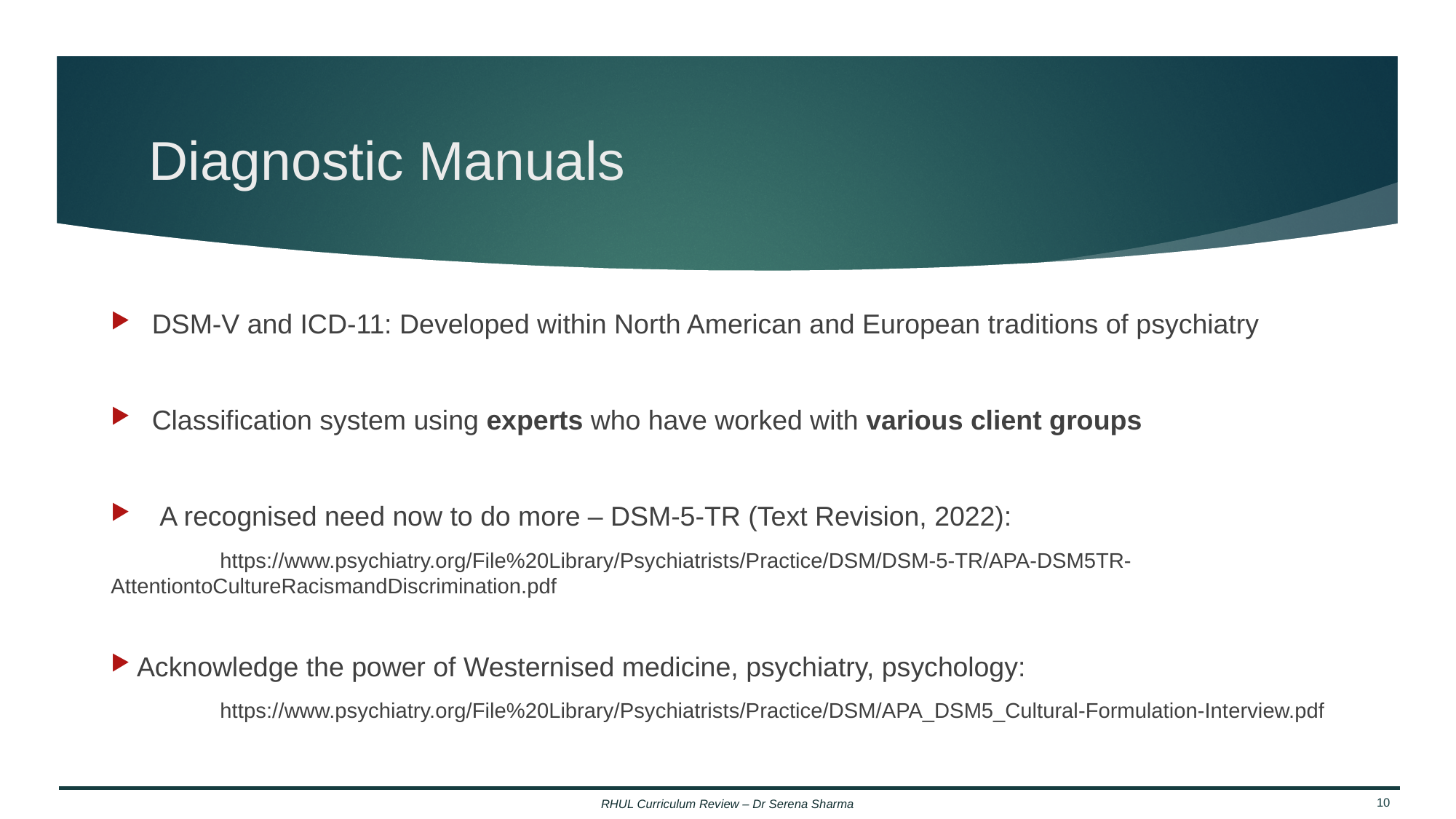

# Diagnostic Manuals
DSM-V and ICD-11: Developed within North American and European traditions of psychiatry

Classification system using experts who have worked with various client groups

 A recognised need now to do more – DSM-5-TR (Text Revision, 2022):
	https://www.psychiatry.org/File%20Library/Psychiatrists/Practice/DSM/DSM-5-TR/APA-DSM5TR-	AttentiontoCultureRacismandDiscrimination.pdf
Acknowledge the power of Westernised medicine, psychiatry, psychology:
	https://www.psychiatry.org/File%20Library/Psychiatrists/Practice/DSM/APA_DSM5_Cultural-Formulation-Interview.pdf

RHUL Curriculum Review – Dr Serena Sharma